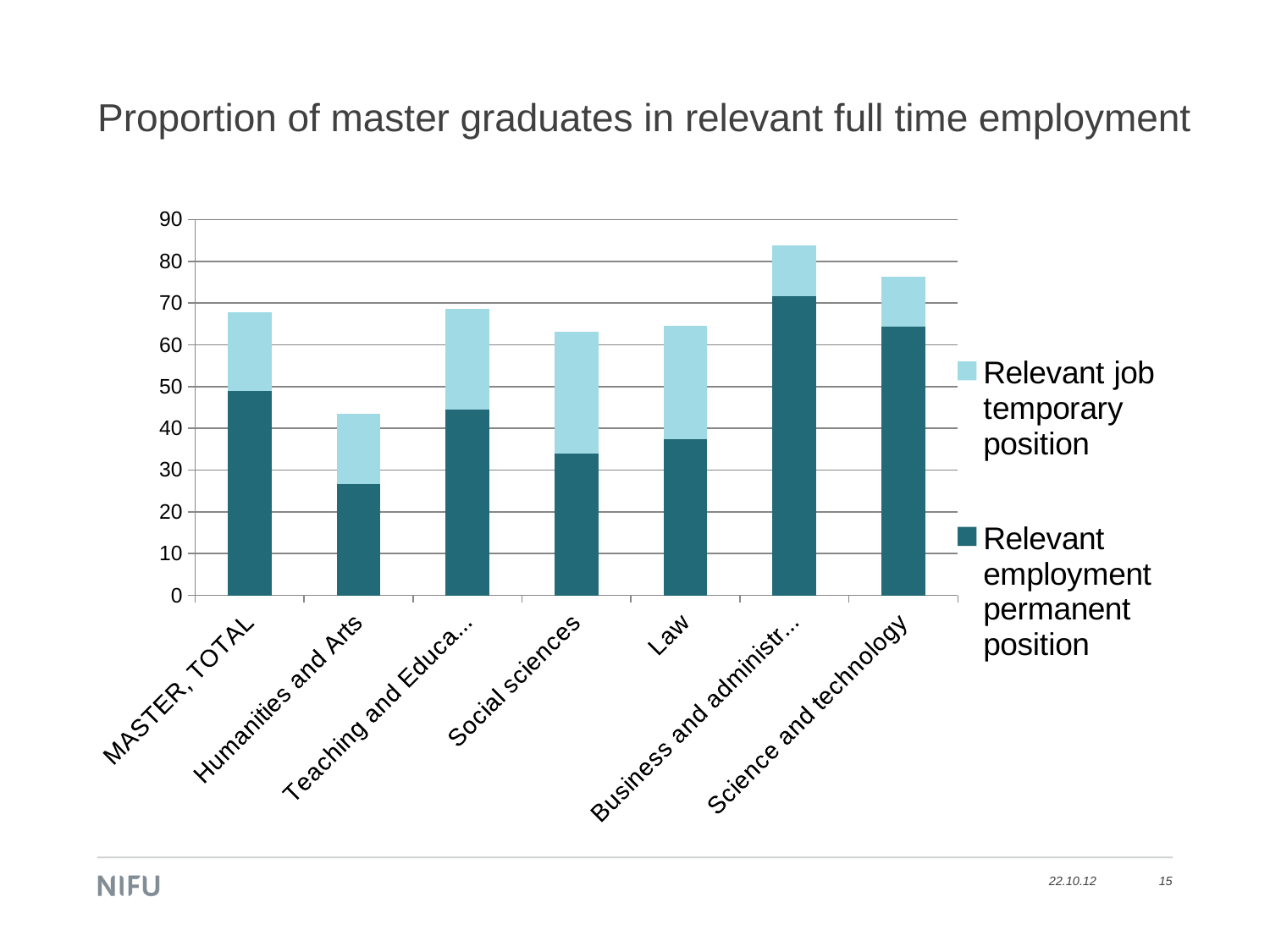

# Proportion of master graduates in relevant full time employment

### Chart

| Category | Relevant employment permanent position | Relevant job temporary position |
|---|---|---|
| MASTER, TOTAL | 48.9 | 18.9 |
| Humanities and Arts | 26.6 | 16.9 |
| Teaching and Education | 44.4 | 24.3 |
| Social sciences | 33.9 | 29.3 |
| Law | 37.5 | 27.1 |
| Business and administration | 71.7 | 12.1 |
| Science and technology | 64.4 | 11.9 |
22.10.12
15